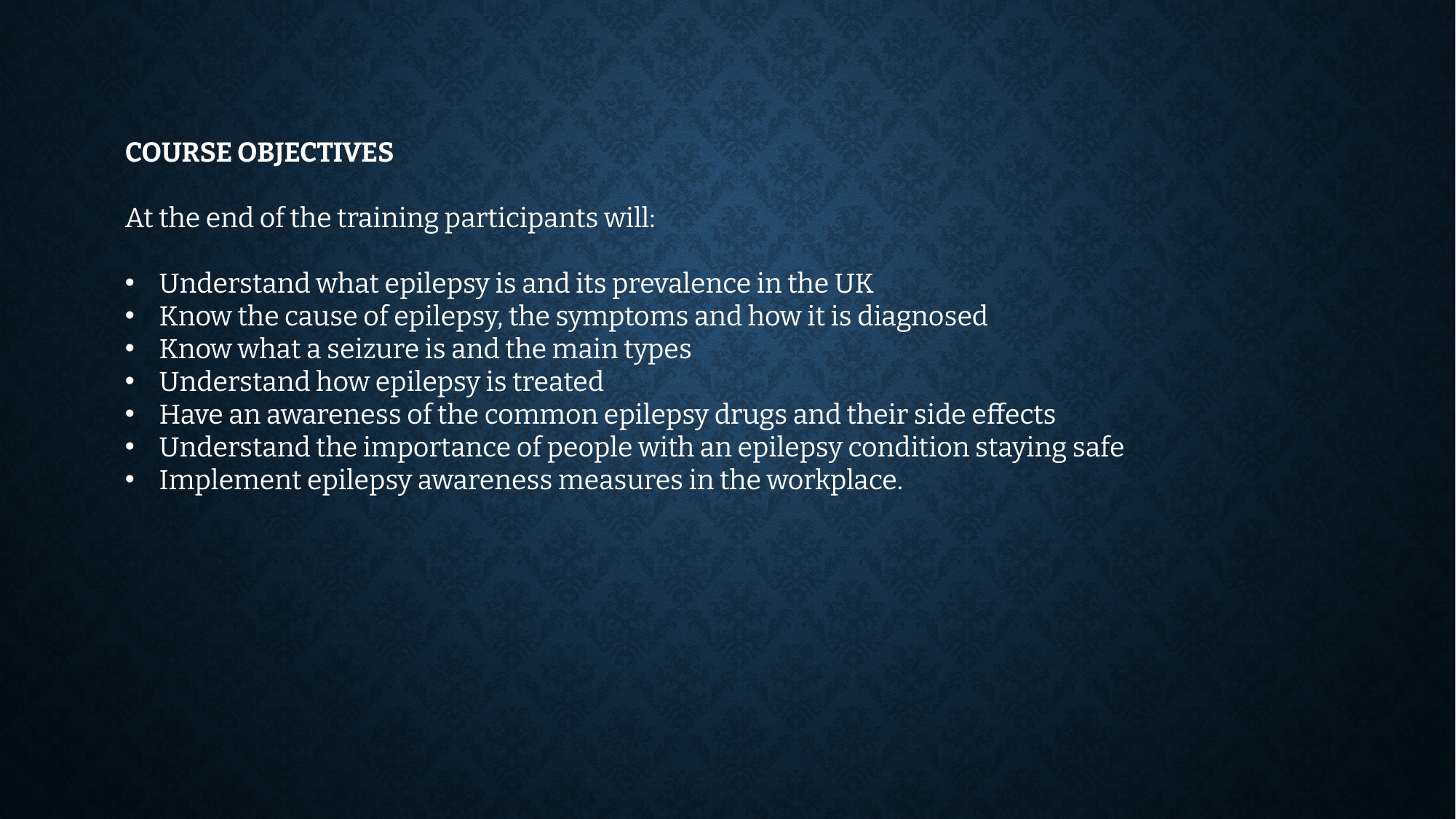

COURSE OBJECTIVES

At the end of the training participants will:

Understand what epilepsy is and its prevalence in the UK
Know the cause of epilepsy, the symptoms and how it is diagnosed
Know what a seizure is and the main types
Understand how epilepsy is treated
Have an awareness of the common epilepsy drugs and their side effects
Understand the importance of people with an epilepsy condition staying safe
Implement epilepsy awareness measures in the workplace.